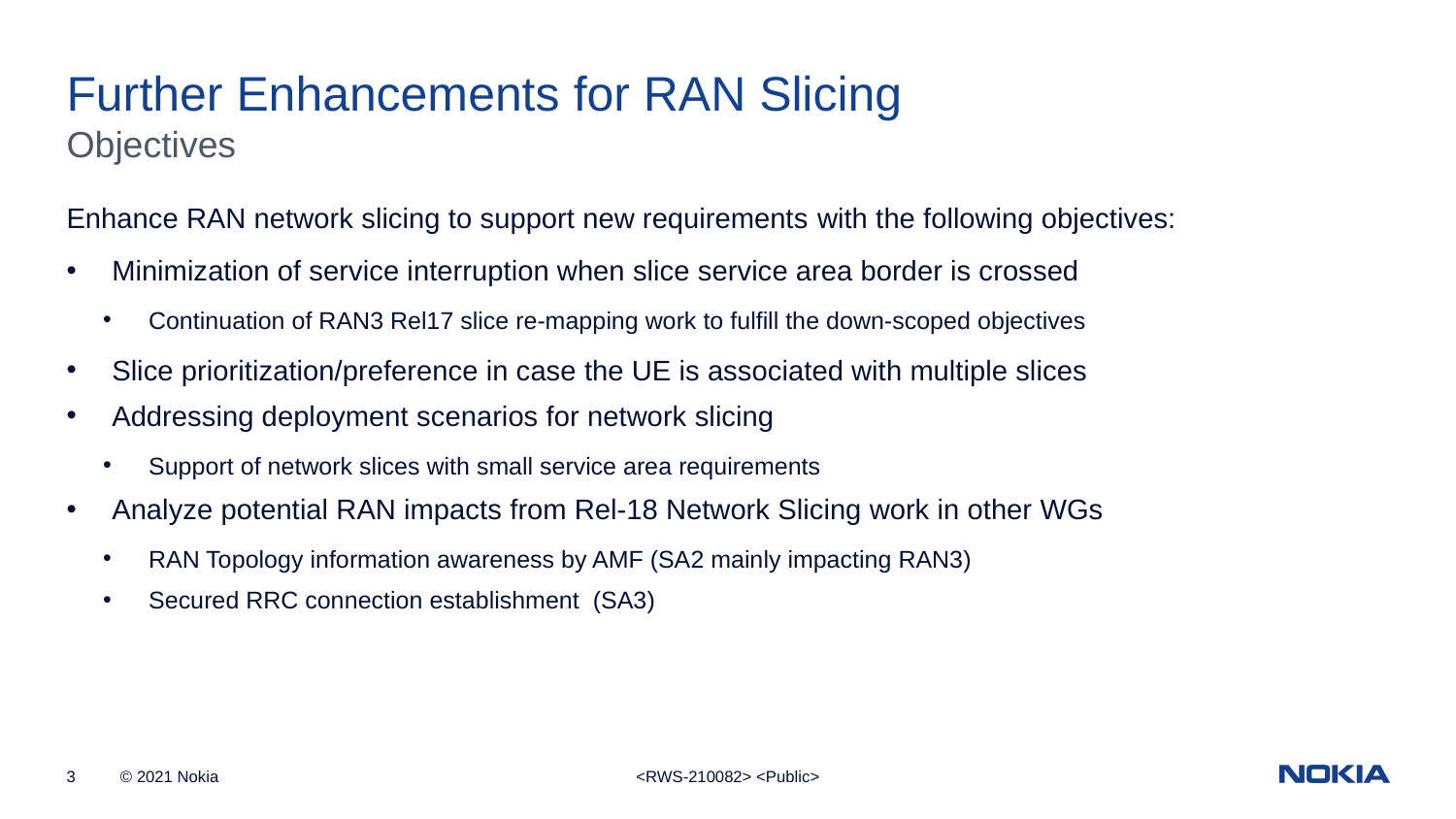

Further Enhancements for RAN Slicing
Objectives
Enhance RAN network slicing to support new requirements with the following objectives:
Minimization of service interruption when slice service area border is crossed
Continuation of RAN3 Rel17 slice re-mapping work to fulfill the down-scoped objectives
Slice prioritization/preference in case the UE is associated with multiple slices
Addressing deployment scenarios for network slicing
Support of network slices with small service area requirements
Analyze potential RAN impacts from Rel-18 Network Slicing work in other WGs
RAN Topology information awareness by AMF (SA2 mainly impacting RAN3)
Secured RRC connection establishment  (SA3)
<RWS-210082> <Public>